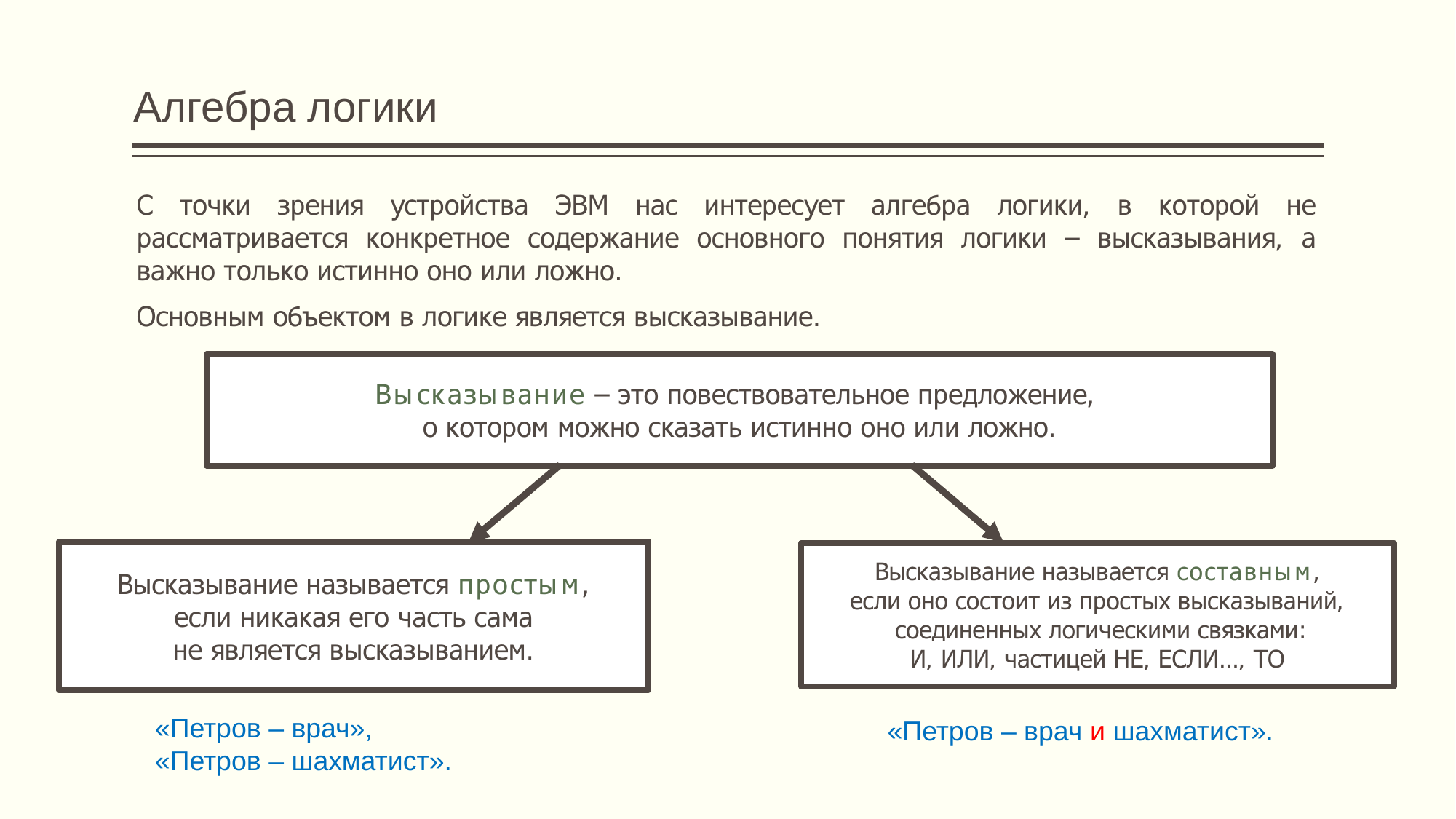

# Алгебра логики
С точки зрения устройства ЭВМ нас интересует алгебра логики, в которой не рассматривается конкретное содержание основного понятия логики – высказывания, а важно только истинно оно или ложно.
Основным объектом в логике является высказывание.

Высказывание – это повествовательное предложение,
о котором можно сказать истинно оно или ложно.

Высказывание называется простым,
 если никакая его часть сама
не является высказыванием.
Высказывание называется составным,
если оно состоит из простых высказываний,
 соединенных логическими связками:
И, ИЛИ, частицей НЕ, ЕСЛИ…, ТО
«Петров – врач»,
«Петров – шахматист».
«Петров – врач и шахматист».